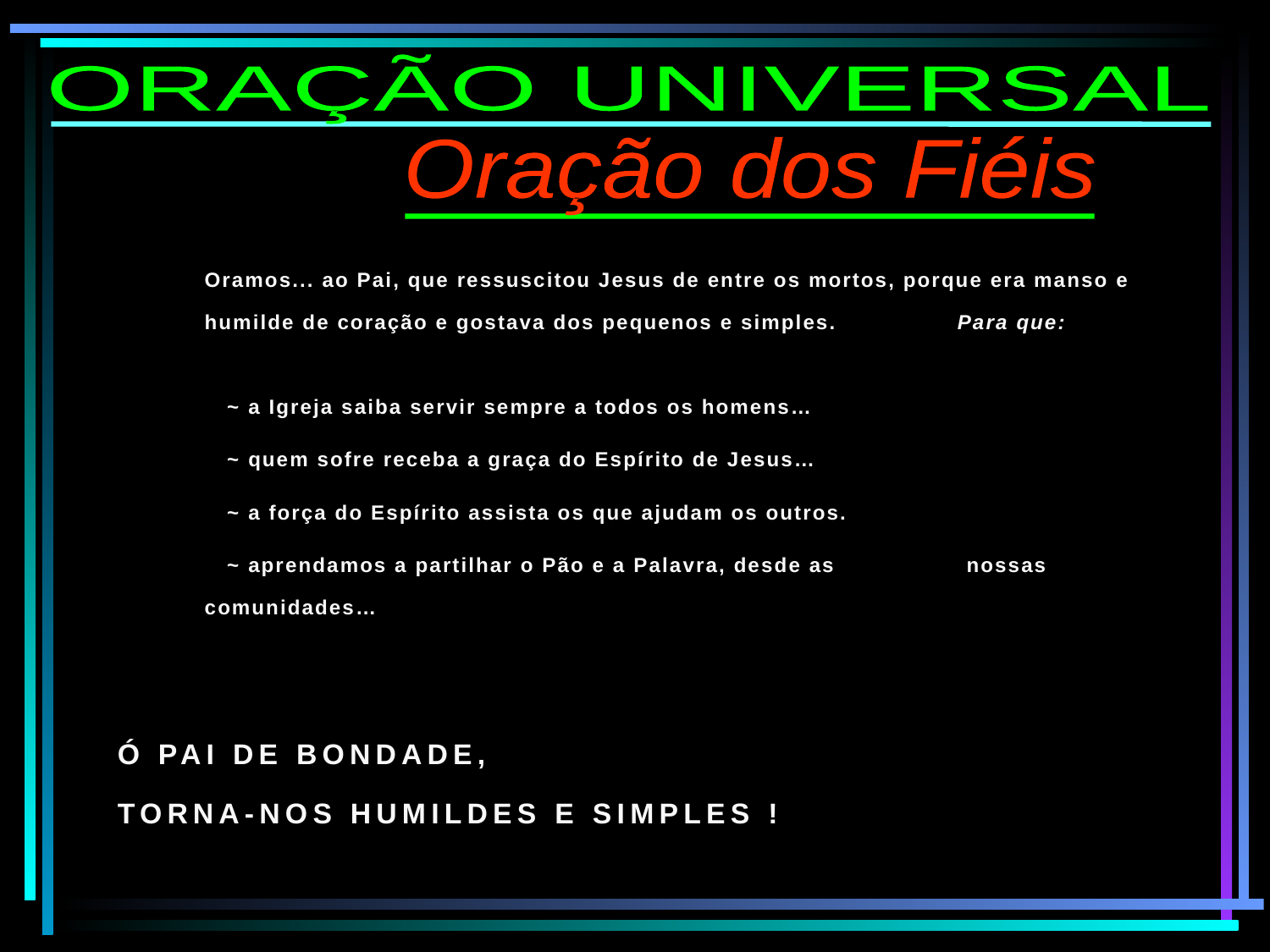

ORAÇÃO UNIVERSAL

Oração dos Fiéis

Oramos... ao Pai, que ressuscitou Jesus de entre os mortos, porque era manso e humilde de coração e gostava dos pequenos e simples.                Para que:

   ~ a Igreja saiba servir sempre a todos os homens…
   ~ quem sofre receba a graça do Espírito de Jesus…
   ~ a força do Espírito assista os que ajudam os outros.
   ~ aprendamos a partilhar o Pão e a Palavra, desde as 	nossas comunidades…
Ó PAI DE BONDADE,
TORNA-NOS HUMILDES e SIMPLES !